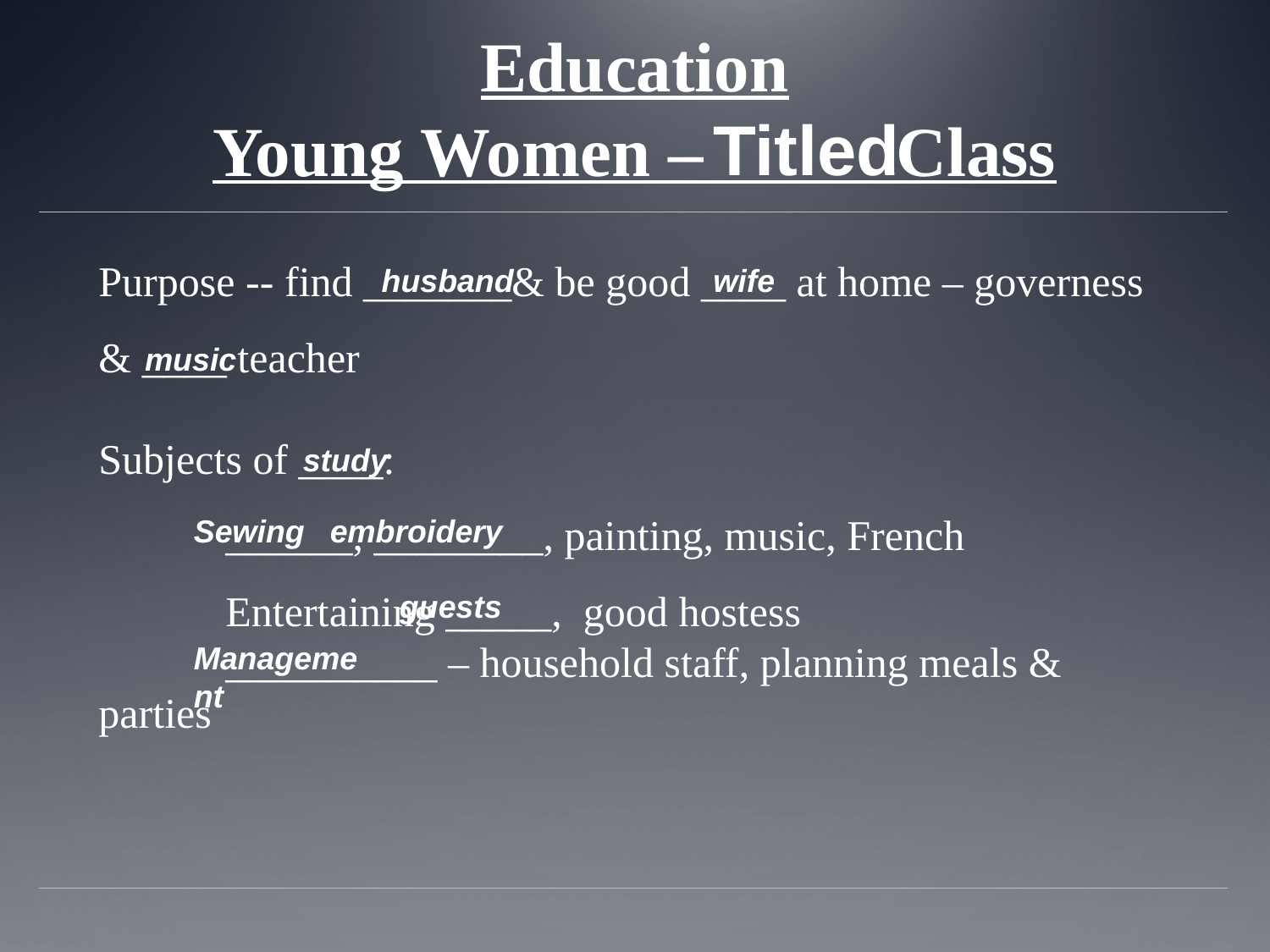

# Education Young Women –           Class
Titled
Purpose -- find _______& be good ____ at home – governess & ____ teacher

Subjects of ____:
	______, ________, painting, music, French
	Entertaining _____,  good hostess
	__________ – household staff, planning meals & 	parties

husband
wife
music
study
Sewing
embroidery
guests
Management